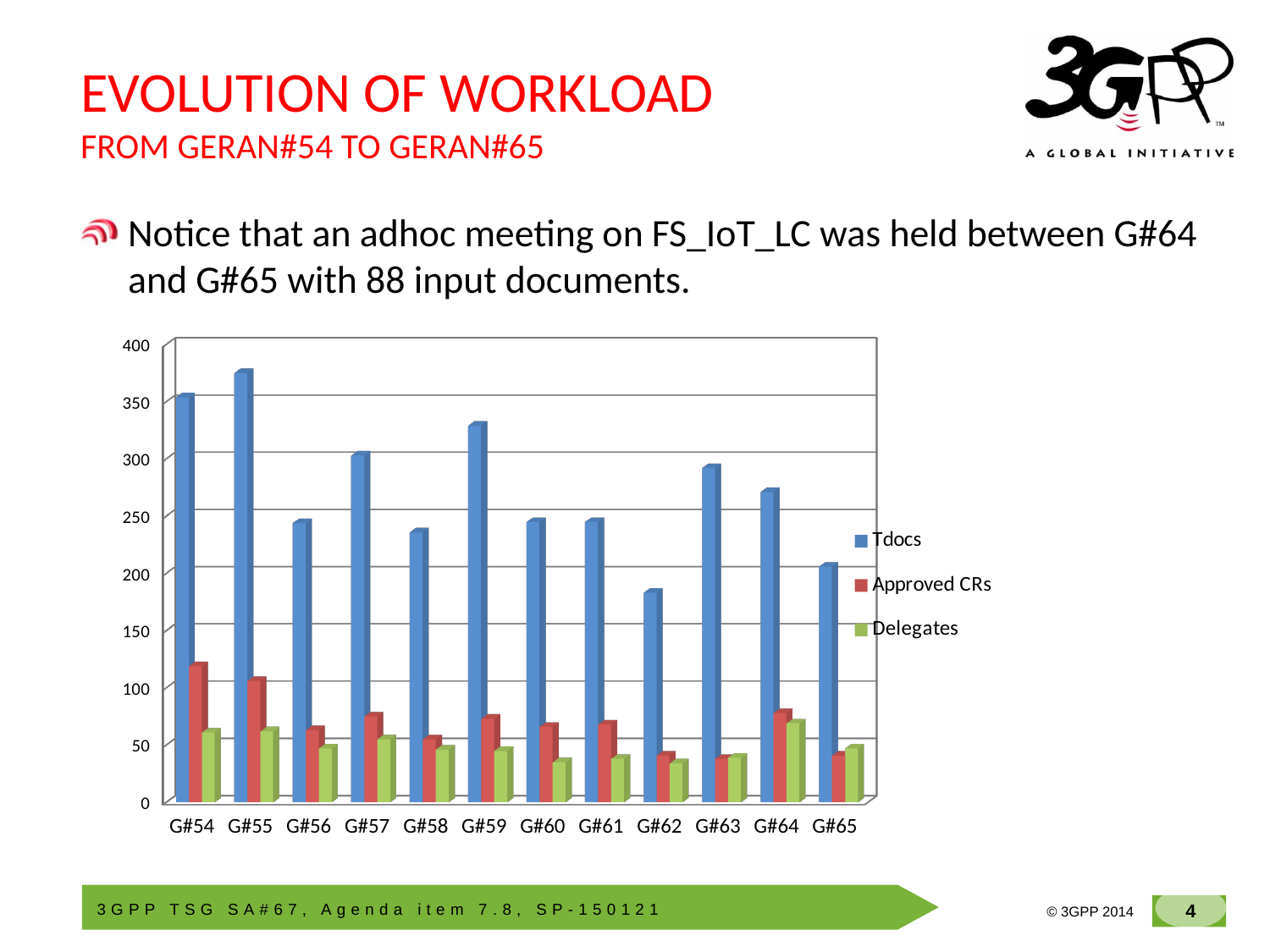

# EVOLUTION OF WORKLOAD FROM GERAN#54 TO GERAN#65
Notice that an adhoc meeting on FS_IoT_LC was held between G#64 and G#65 with 88 input documents.

[unsupported chart]